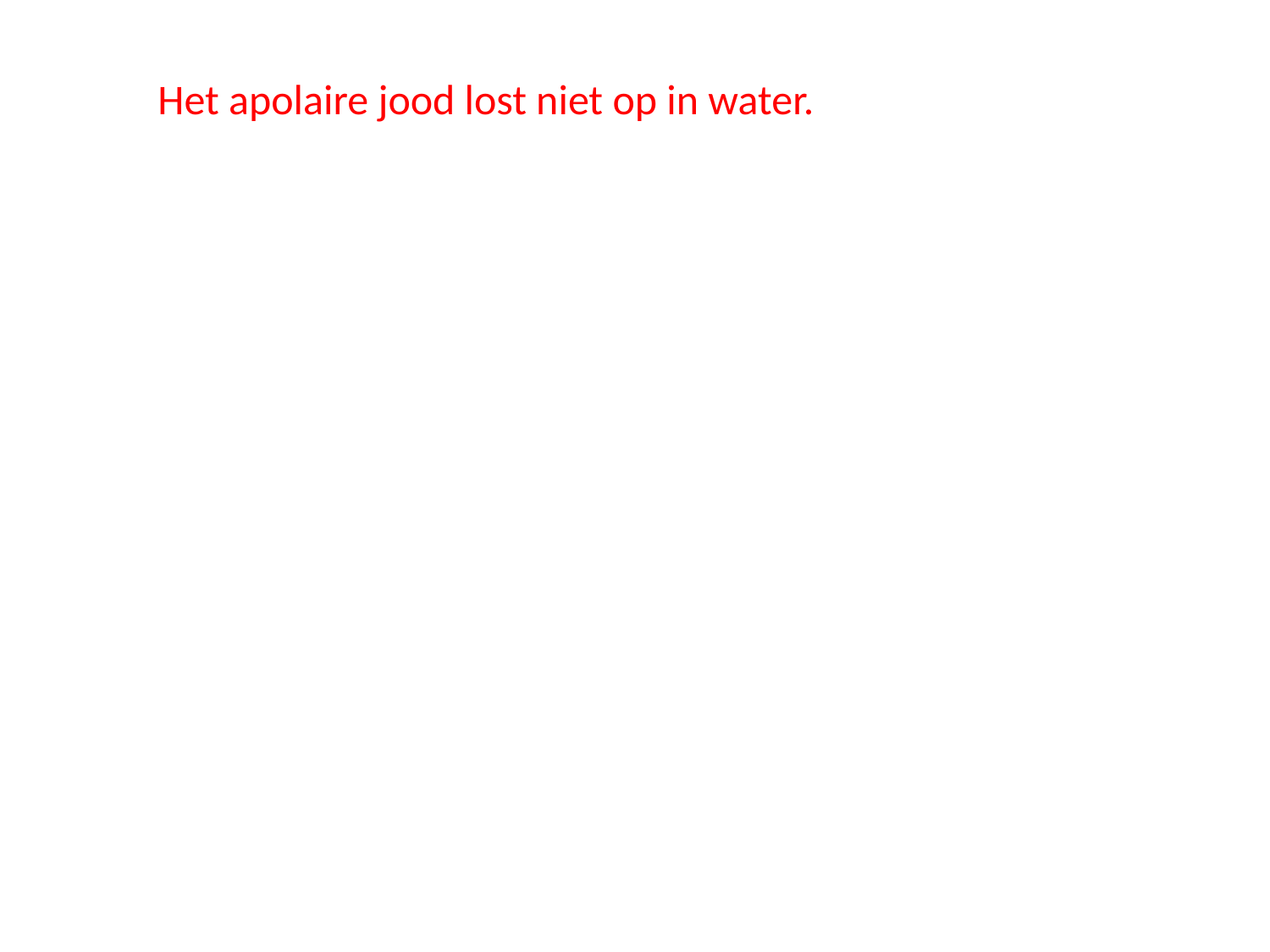

Het apolaire jood lost niet op in water.